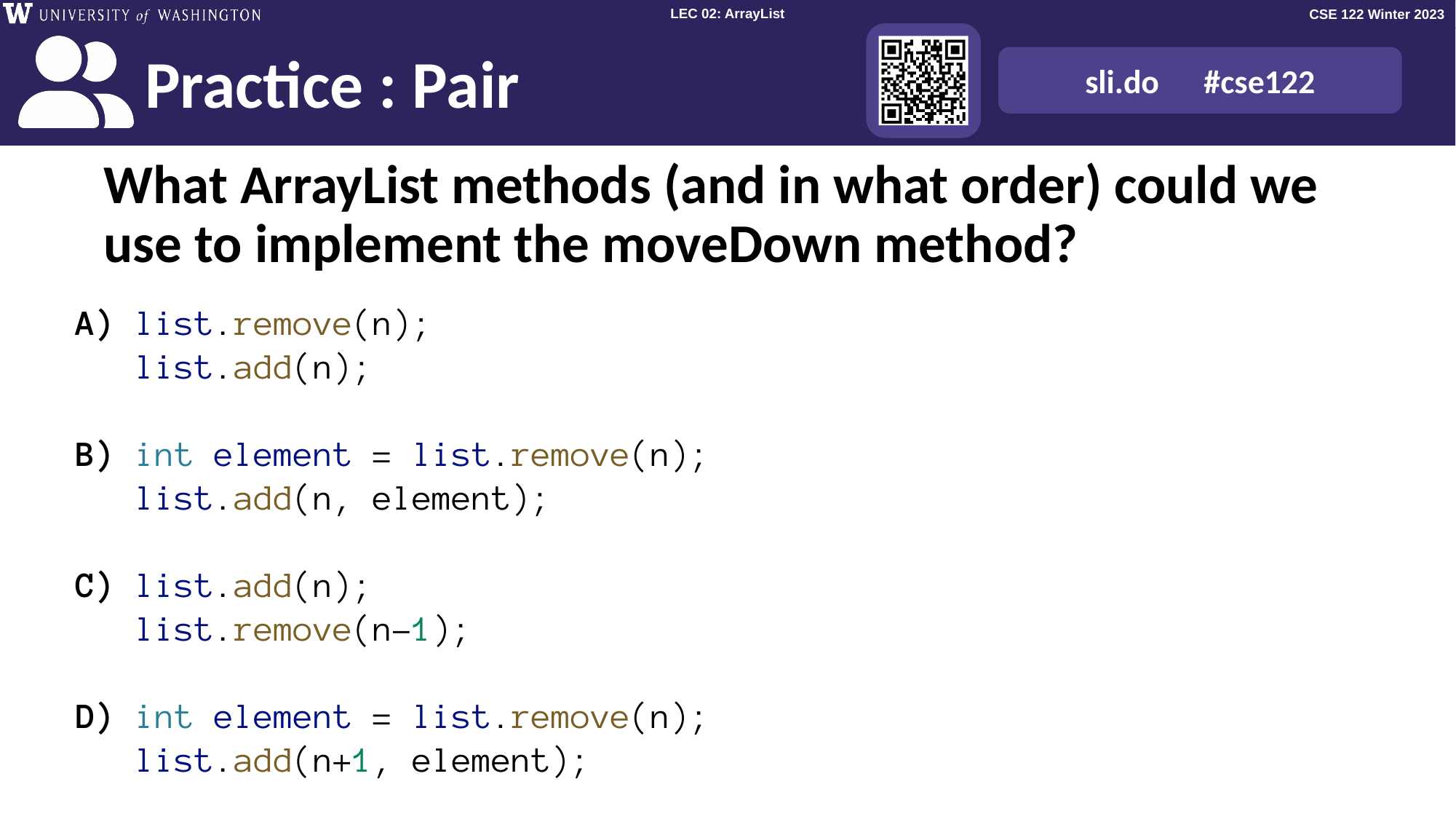

# What ArrayList methods (and in what order) could we use to implement the moveDown method?
A) list.remove(n);
   list.add(n);

B) int element = list.remove(n);
   list.add(n, element);

C) list.add(n);
   list.remove(n-1);

D) int element = list.remove(n);
   list.add(n+1, element);